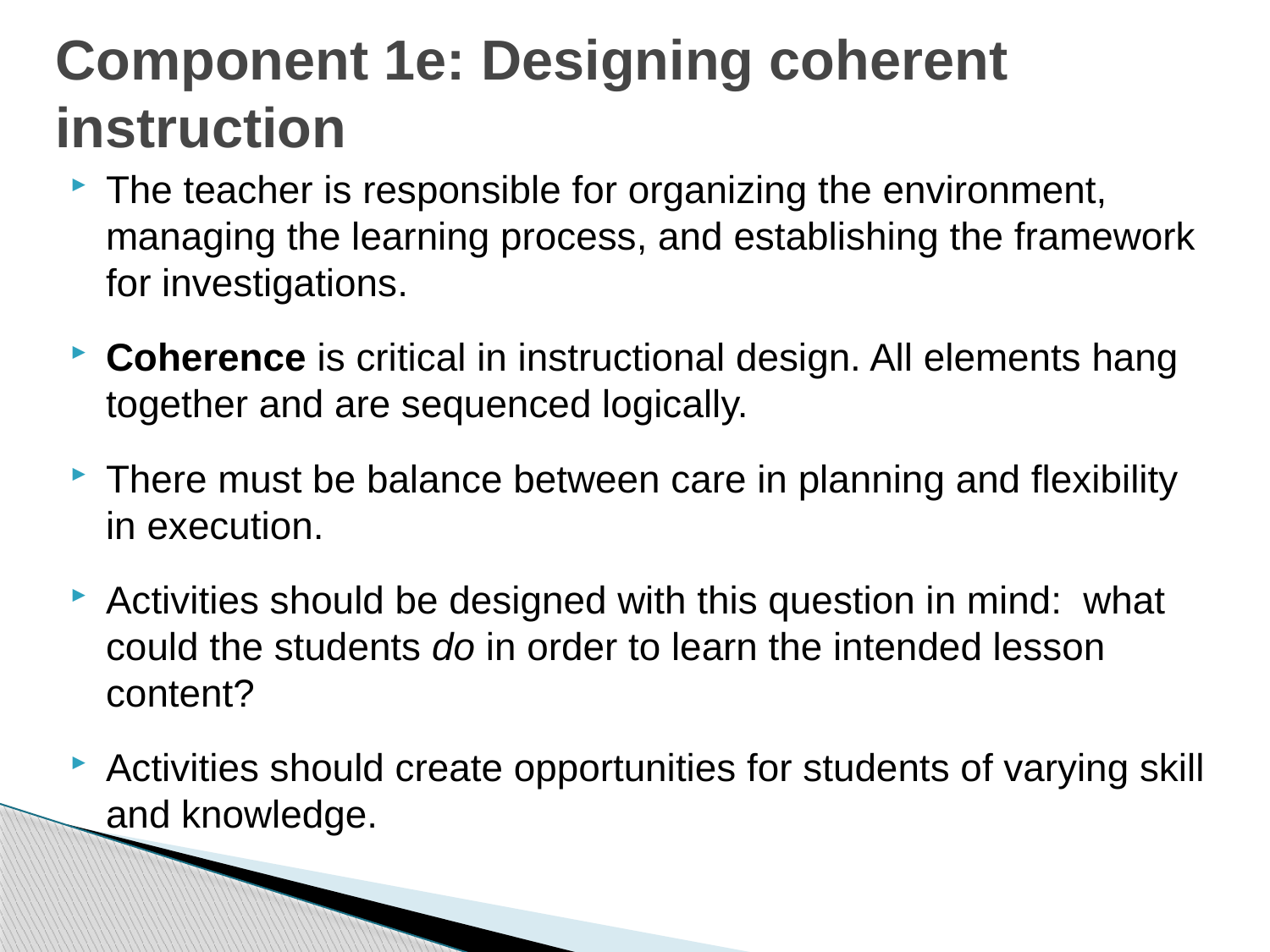

Component 1e: Designing coherent instruction
The teacher is responsible for organizing the environment, managing the learning process, and establishing the framework for investigations.
Coherence is critical in instructional design. All elements hang together and are sequenced logically.
There must be balance between care in planning and flexibility in execution.
Activities should be designed with this question in mind:  what could the students do in order to learn the intended lesson content?
Activities should create opportunities for students of varying skill and knowledge.